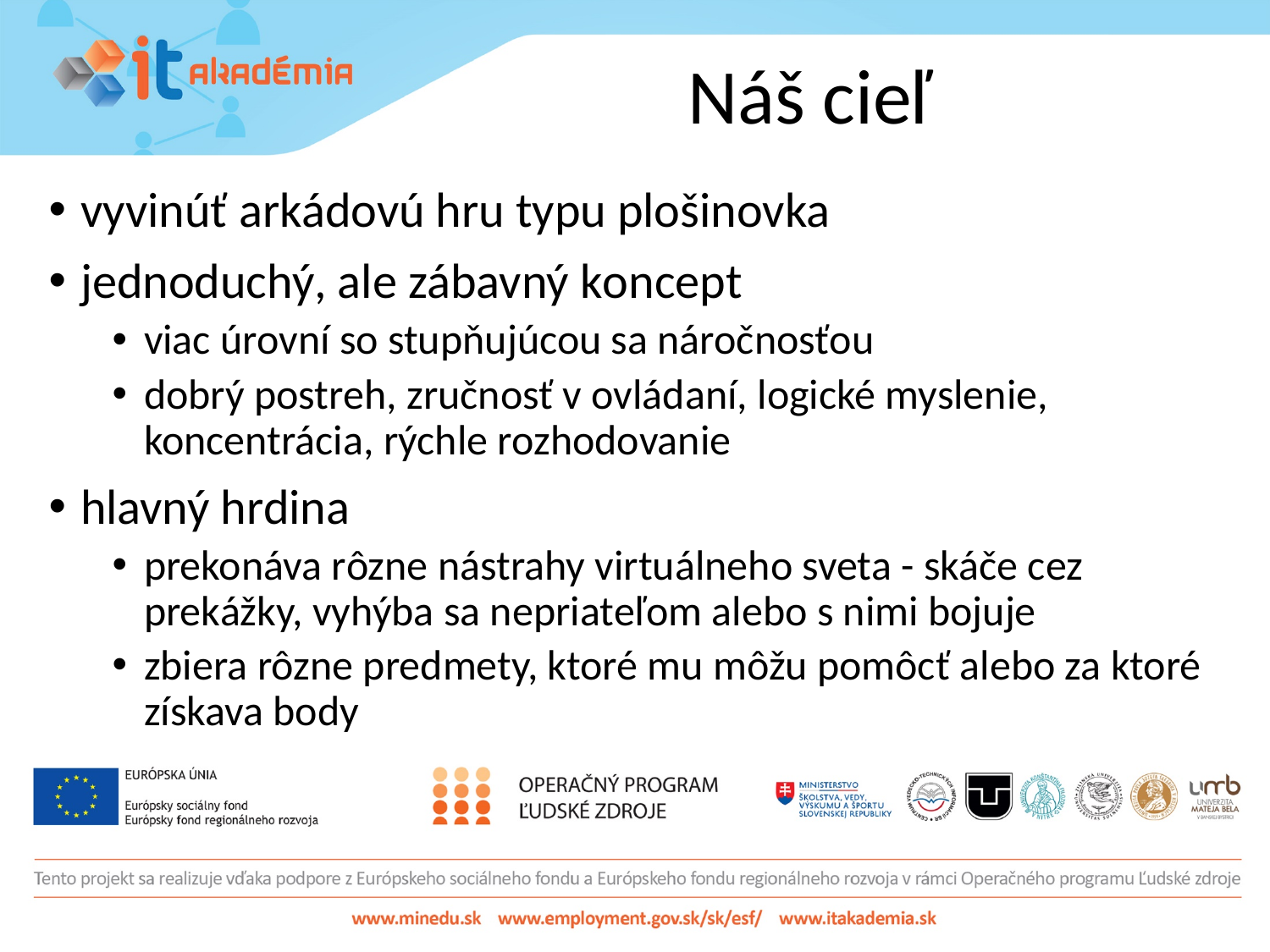

# Náš cieľ
vyvinúť arkádovú hru typu plošinovka
jednoduchý, ale zábavný koncept
viac úrovní so stupňujúcou sa náročnosťou
dobrý postreh, zručnosť v ovládaní, logické myslenie, koncentrácia, rýchle rozhodovanie
hlavný hrdina
prekonáva rôzne nástrahy virtuálneho sveta - skáče cez prekážky, vyhýba sa nepriateľom alebo s nimi bojuje
zbiera rôzne predmety, ktoré mu môžu pomôcť alebo za ktoré získava body